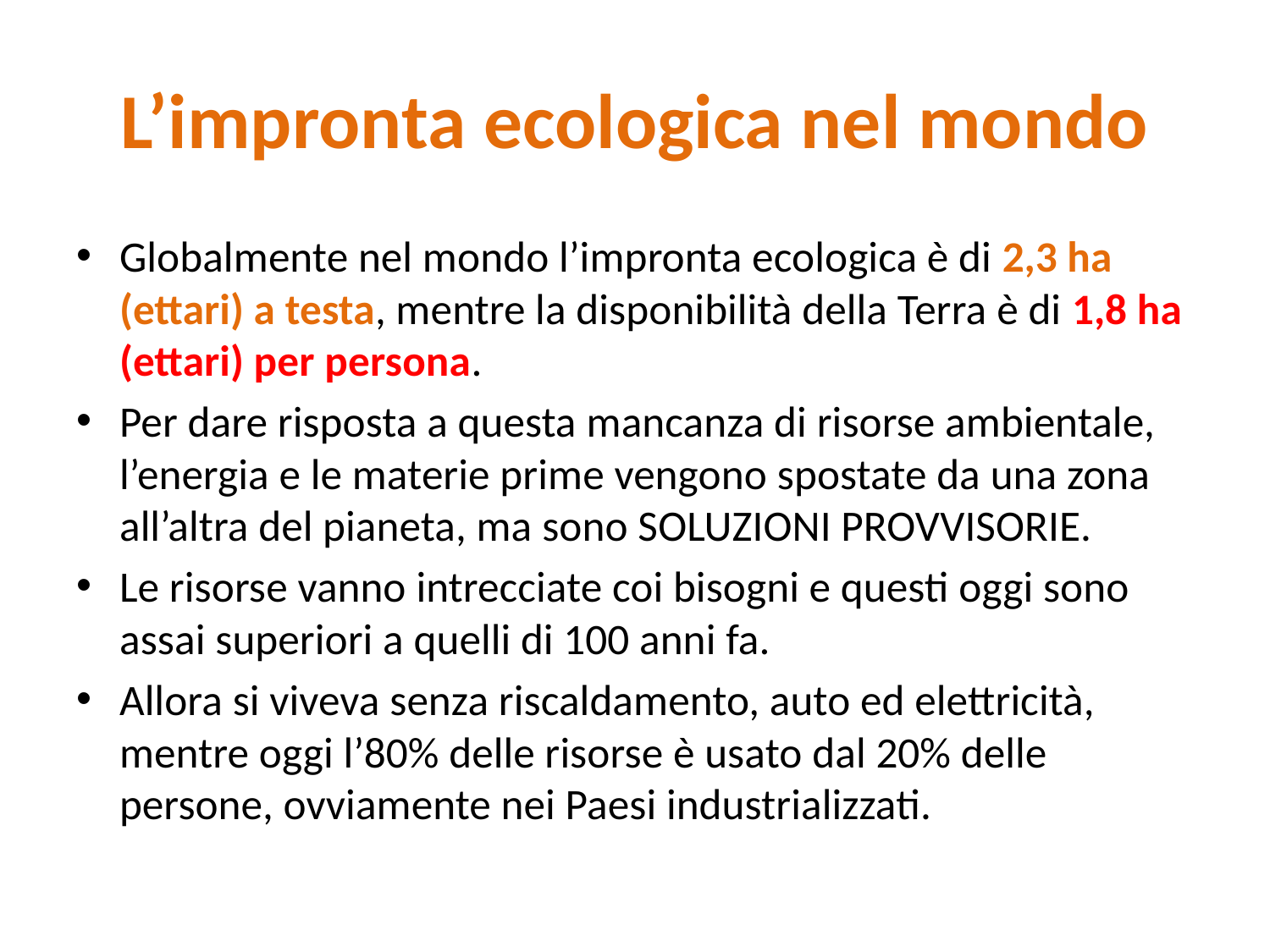

# L’impronta ecologica nel mondo
Globalmente nel mondo l’impronta ecologica è di 2,3 ha (ettari) a testa, mentre la disponibilità della Terra è di 1,8 ha (ettari) per persona.
Per dare risposta a questa mancanza di risorse ambientale, l’energia e le materie prime vengono spostate da una zona all’altra del pianeta, ma sono SOLUZIONI PROVVISORIE.
Le risorse vanno intrecciate coi bisogni e questi oggi sono assai superiori a quelli di 100 anni fa.
Allora si viveva senza riscaldamento, auto ed elettricità, mentre oggi l’80% delle risorse è usato dal 20% delle persone, ovviamente nei Paesi industrializzati.